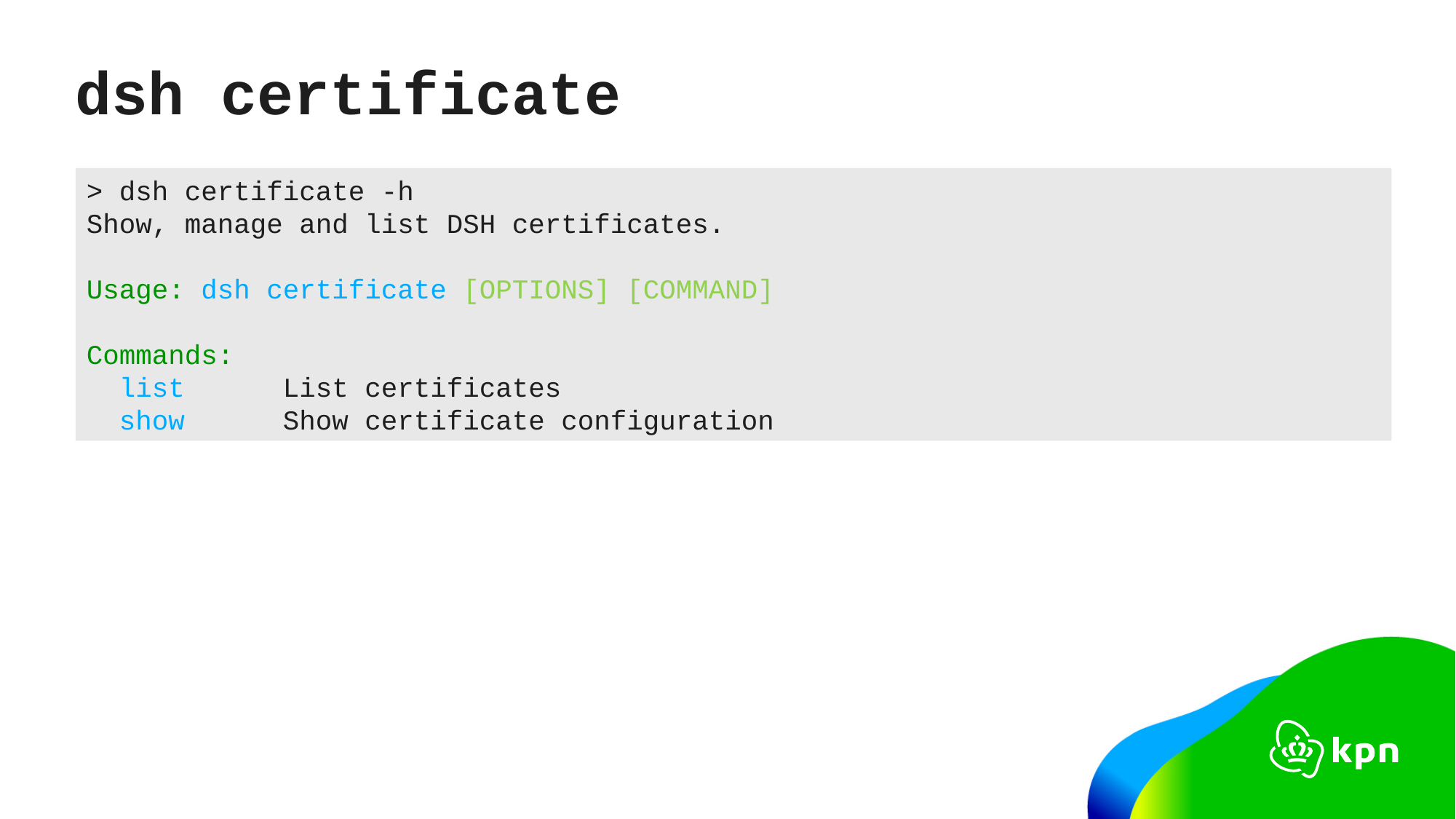

# dsh certificate
> dsh certificate -h
Show, manage and list DSH certificates.

Usage: dsh certificate [OPTIONS] [COMMAND]

Commands:
  list      List certificates
  show      Show certificate configuration